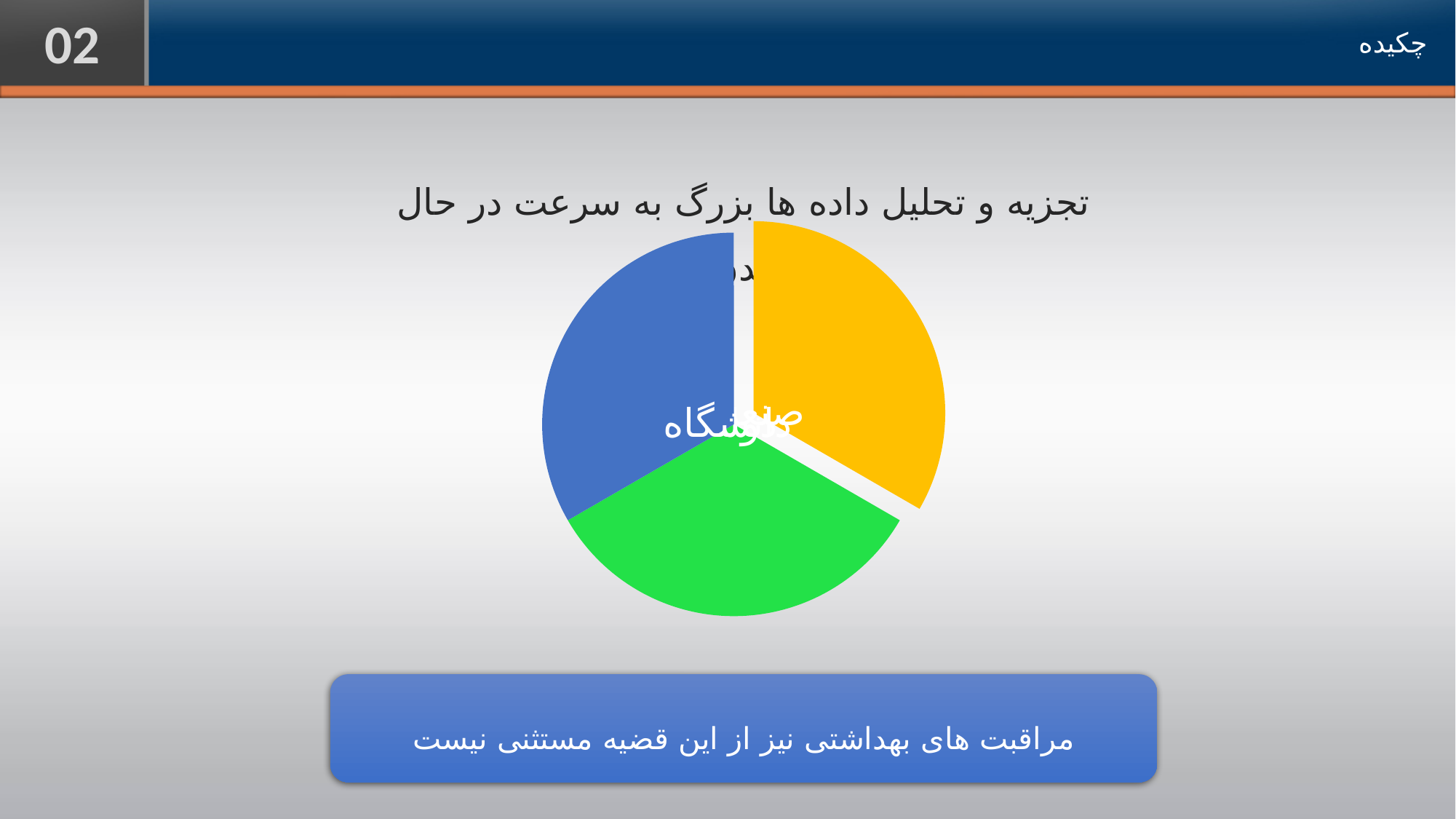

02
چکیده
تجزیه و تحلیل داده ها بزرگ به سرعت در حال رسیدن به
صنعت
دولت
دانشگاه
مراقبت های بهداشتی نیز از این قضیه مستثنی نیست